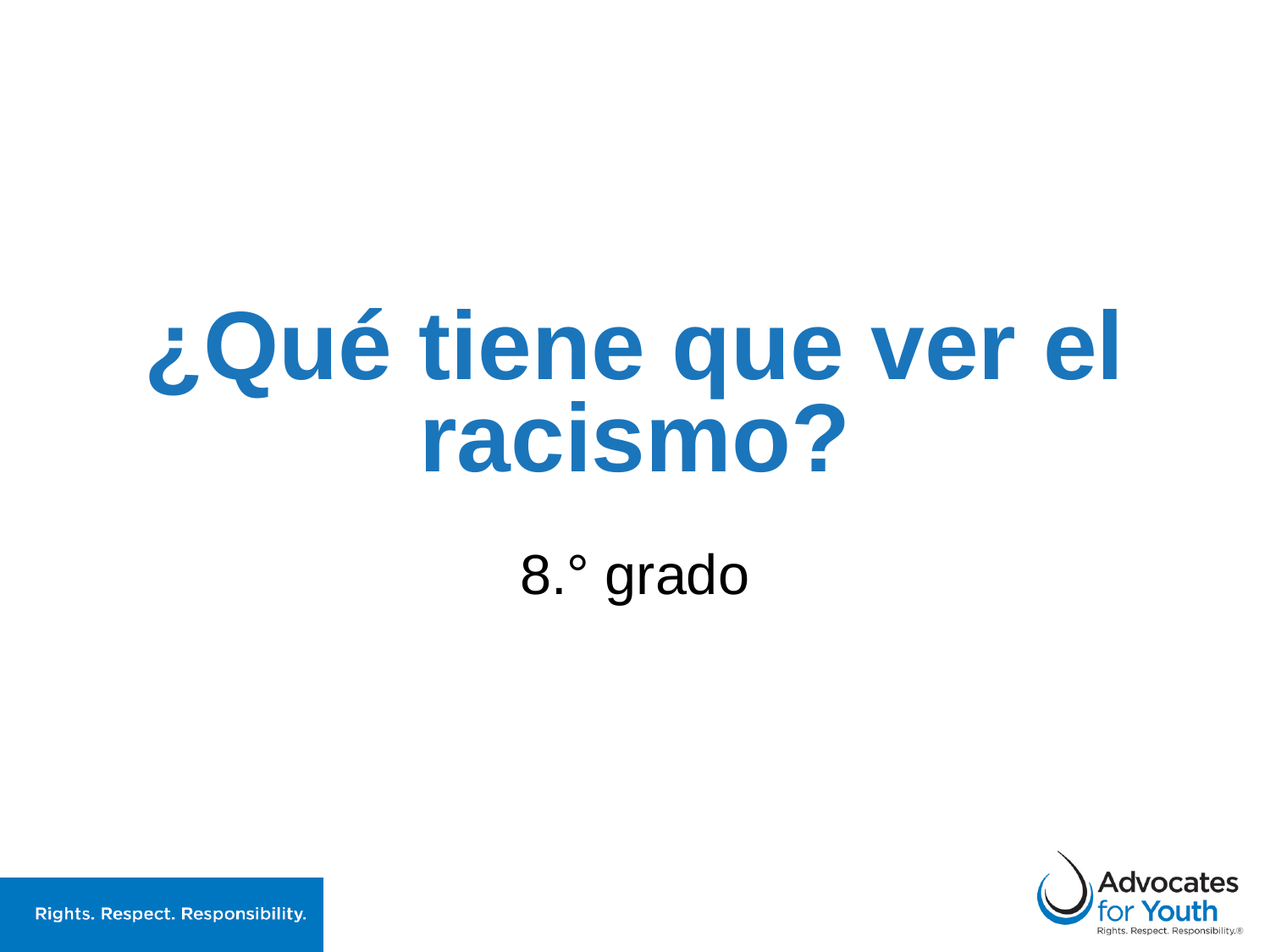

# ¿Qué tiene que ver el racismo?
8.° grado